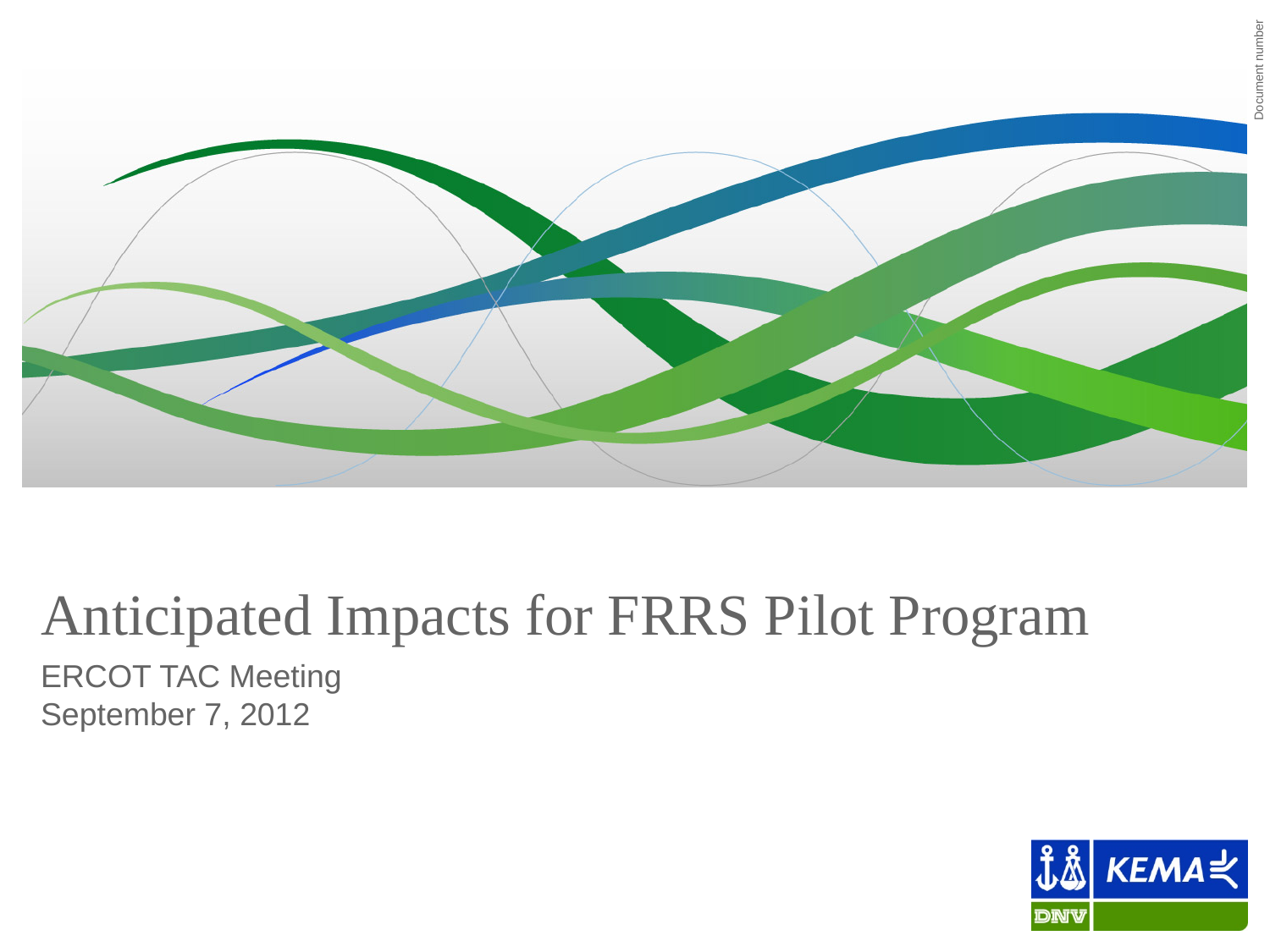

# Anticipated Impacts for FRRS Pilot Program
ERCOT TAC Meeting
September 7, 2012